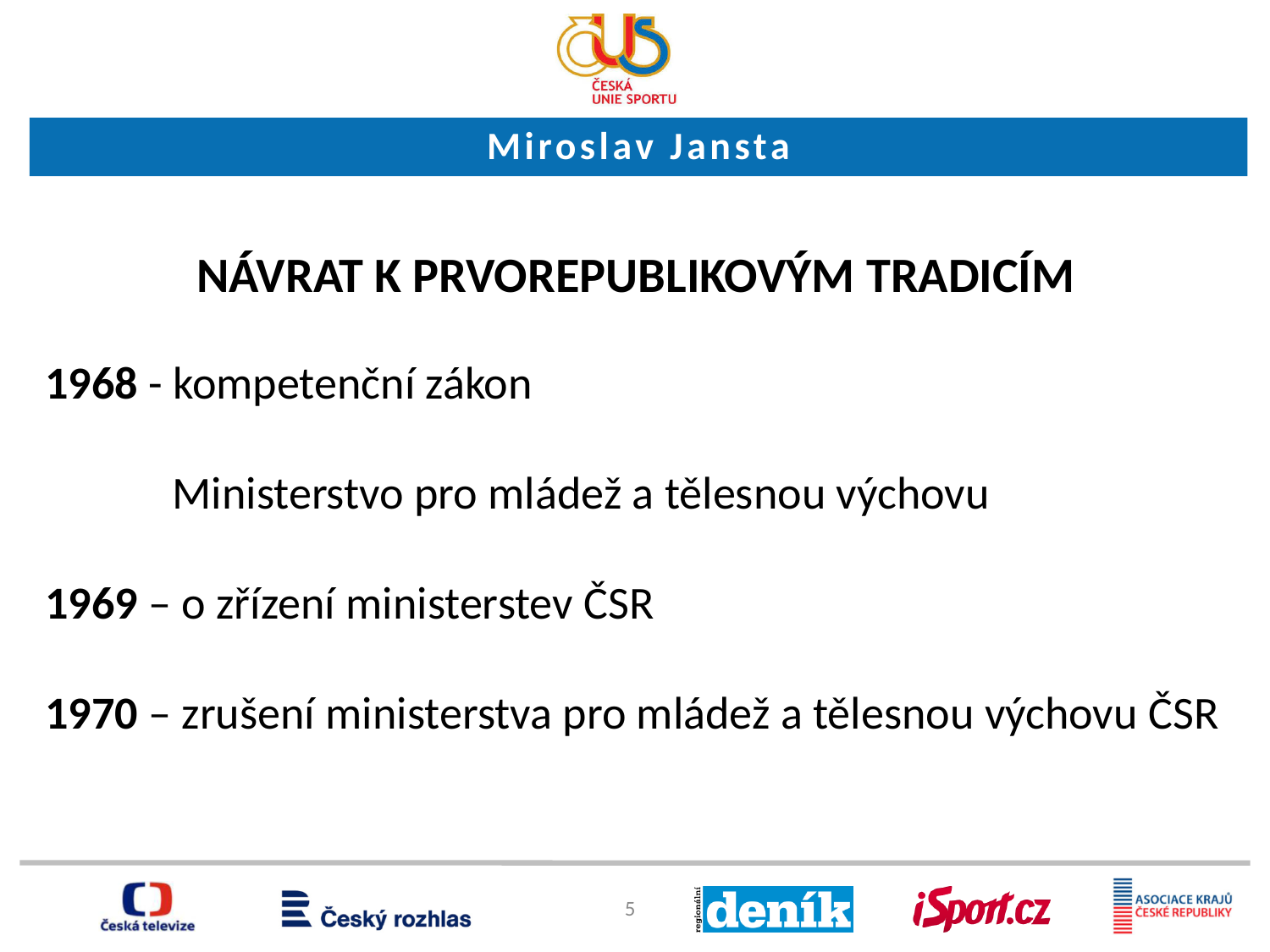

Miroslav Jansta
návrat k prvorepublikovým tradicím

1968 - kompetenční zákon

	Ministerstvo pro mládež a tělesnou výchovu

1969 – o zřízení ministerstev ČSR

1970 – zrušení ministerstva pro mládež a tělesnou výchovu ČSR
5